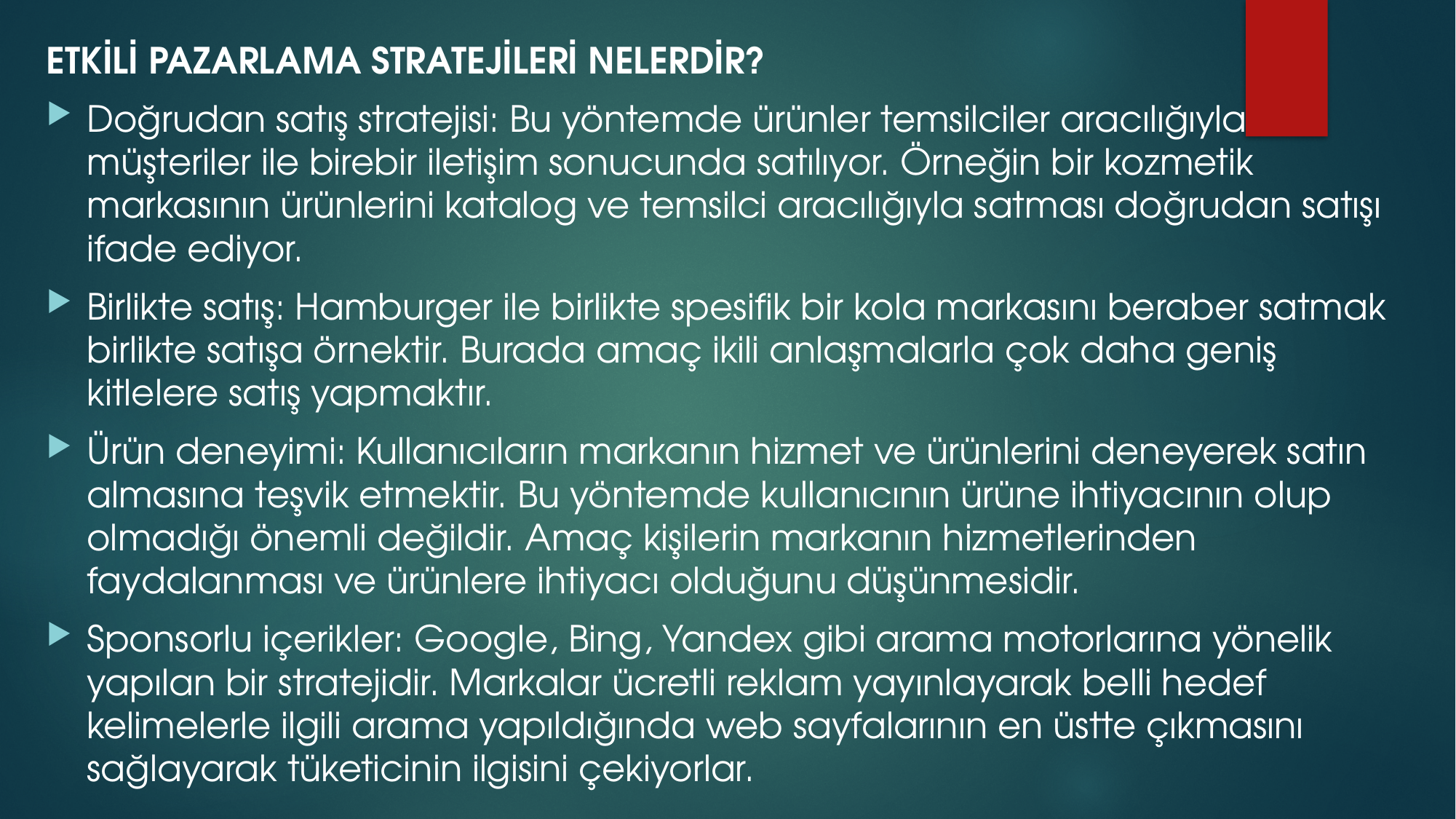

ETKİLİ PAZARLAMA STRATEJİLERİ NELERDİR?
Doğrudan satış stratejisi: Bu yöntemde ürünler temsilciler aracılığıyla müşteriler ile birebir iletişim sonucunda satılıyor. Örneğin bir kozmetik markasının ürünlerini katalog ve temsilci aracılığıyla satması doğrudan satışı ifade ediyor.
Birlikte satış: Hamburger ile birlikte spesifik bir kola markasını beraber satmak birlikte satışa örnektir. Burada amaç ikili anlaşmalarla çok daha geniş kitlelere satış yapmaktır.
Ürün deneyimi: Kullanıcıların markanın hizmet ve ürünlerini deneyerek satın almasına teşvik etmektir. Bu yöntemde kullanıcının ürüne ihtiyacının olup olmadığı önemli değildir. Amaç kişilerin markanın hizmetlerinden faydalanması ve ürünlere ihtiyacı olduğunu düşünmesidir.
Sponsorlu içerikler: Google, Bing, Yandex gibi arama motorlarına yönelik yapılan bir stratejidir. Markalar ücretli reklam yayınlayarak belli hedef kelimelerle ilgili arama yapıldığında web sayfalarının en üstte çıkmasını sağlayarak tüketicinin ilgisini çekiyorlar.